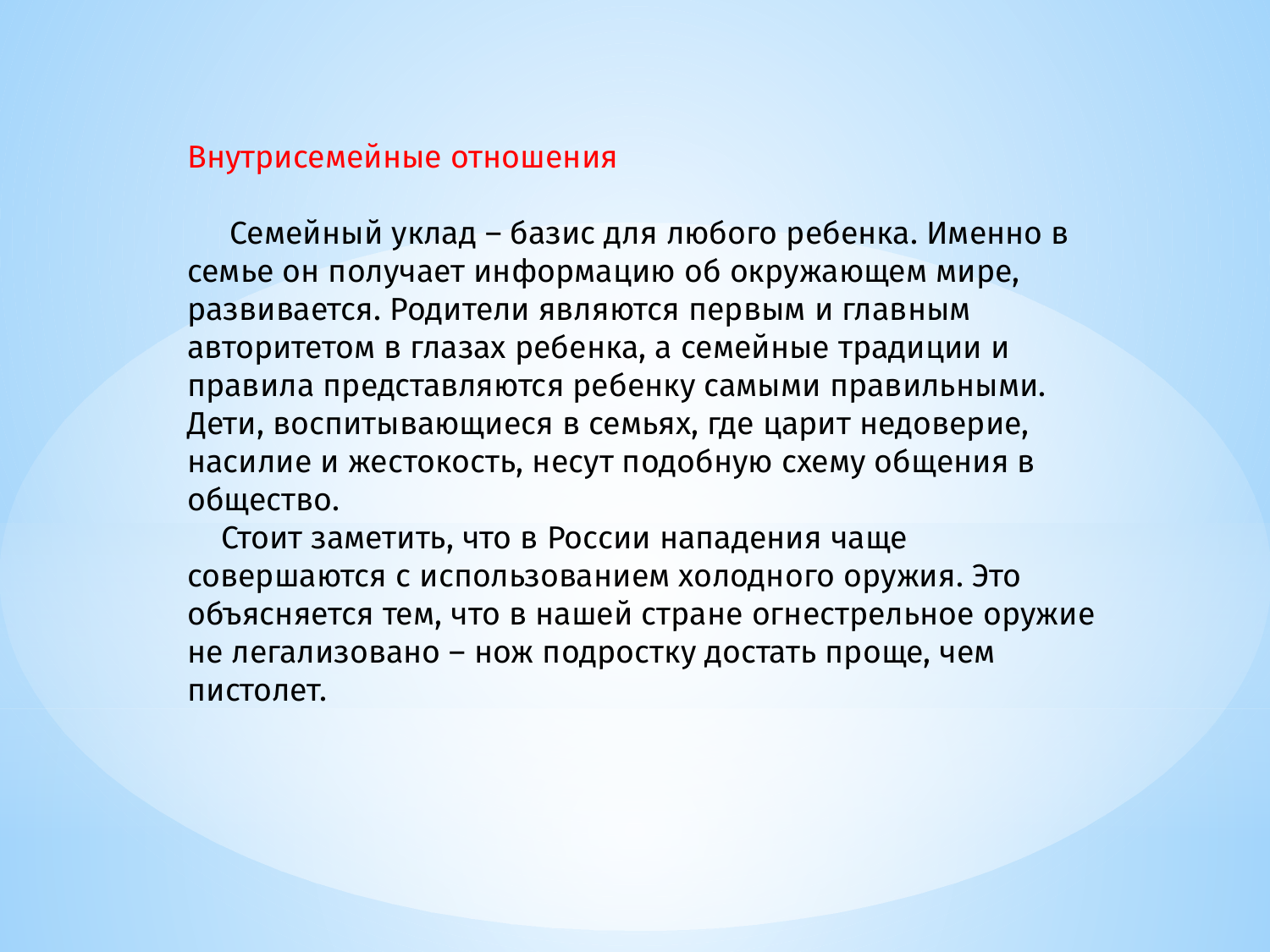

Внутрисемейные отношения

     Семейный уклад – базис для любого ребенка. Именно в семье он получает информацию об окружающем мире, развивается. Родители являются первым и главным авторитетом в глазах ребенка, а семейные традиции и правила представляются ребенку самыми правильными. Дети, воспитывающиеся в семьях, где царит недоверие, насилие и жестокость, несут подобную схему общения в общество.
    Стоит заметить, что в России нападения чаще совершаются с использованием холодного оружия. Это объясняется тем, что в нашей стране огнестрельное оружие не легализовано – нож подростку достать проще, чем пистолет.